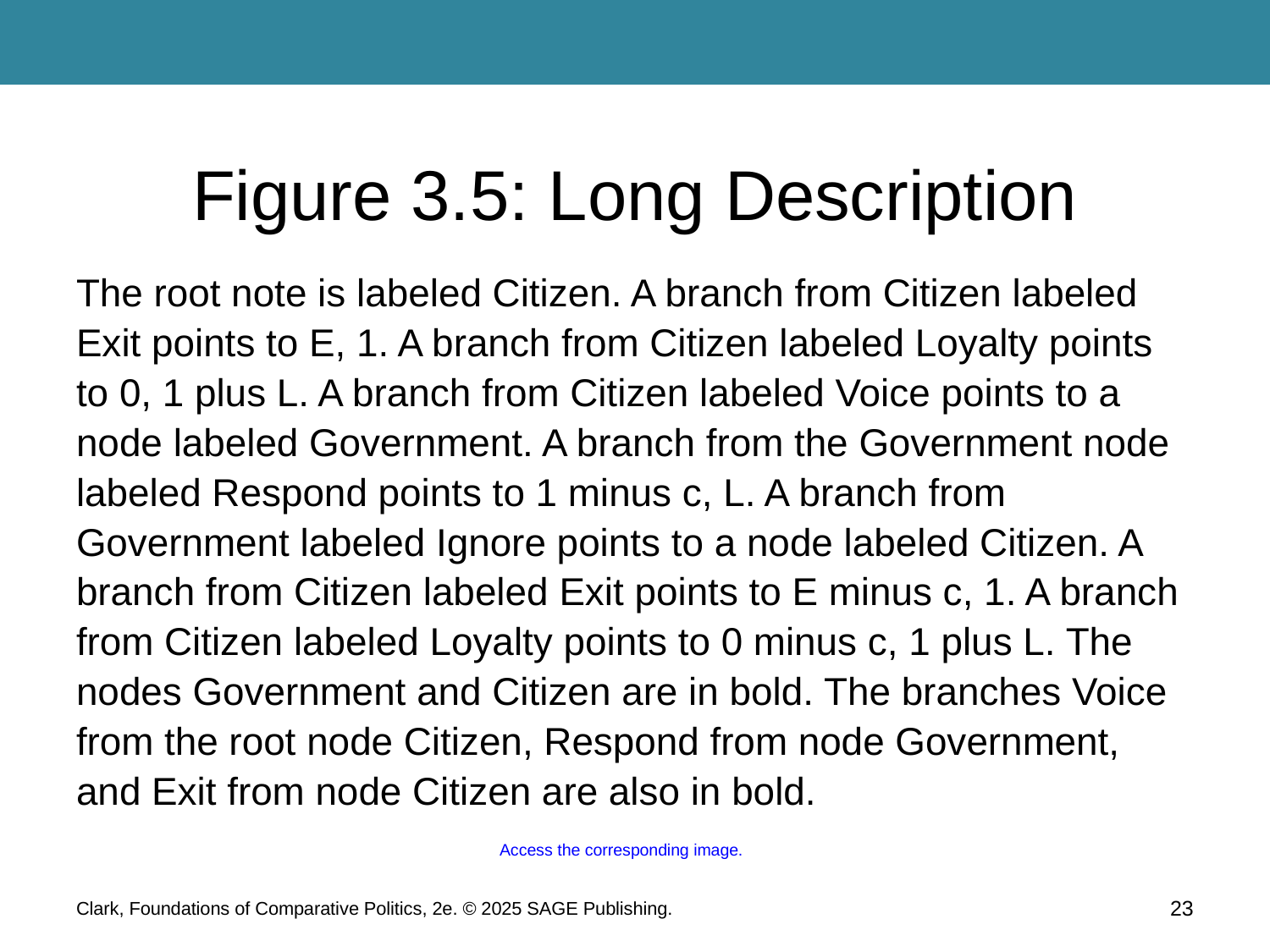

# Figure 3.5: Long Description
The root note is labeled Citizen. A branch from Citizen labeled Exit points to E, 1. A branch from Citizen labeled Loyalty points to 0, 1 plus L. A branch from Citizen labeled Voice points to a node labeled Government. A branch from the Government node labeled Respond points to 1 minus c, L. A branch from Government labeled Ignore points to a node labeled Citizen. A branch from Citizen labeled Exit points to E minus c, 1. A branch from Citizen labeled Loyalty points to 0 minus c, 1 plus L. The nodes Government and Citizen are in bold. The branches Voice from the root node Citizen, Respond from node Government, and Exit from node Citizen are also in bold.
Access the corresponding image.
23
Clark, Foundations of Comparative Politics, 2e. © 2025 SAGE Publishing.